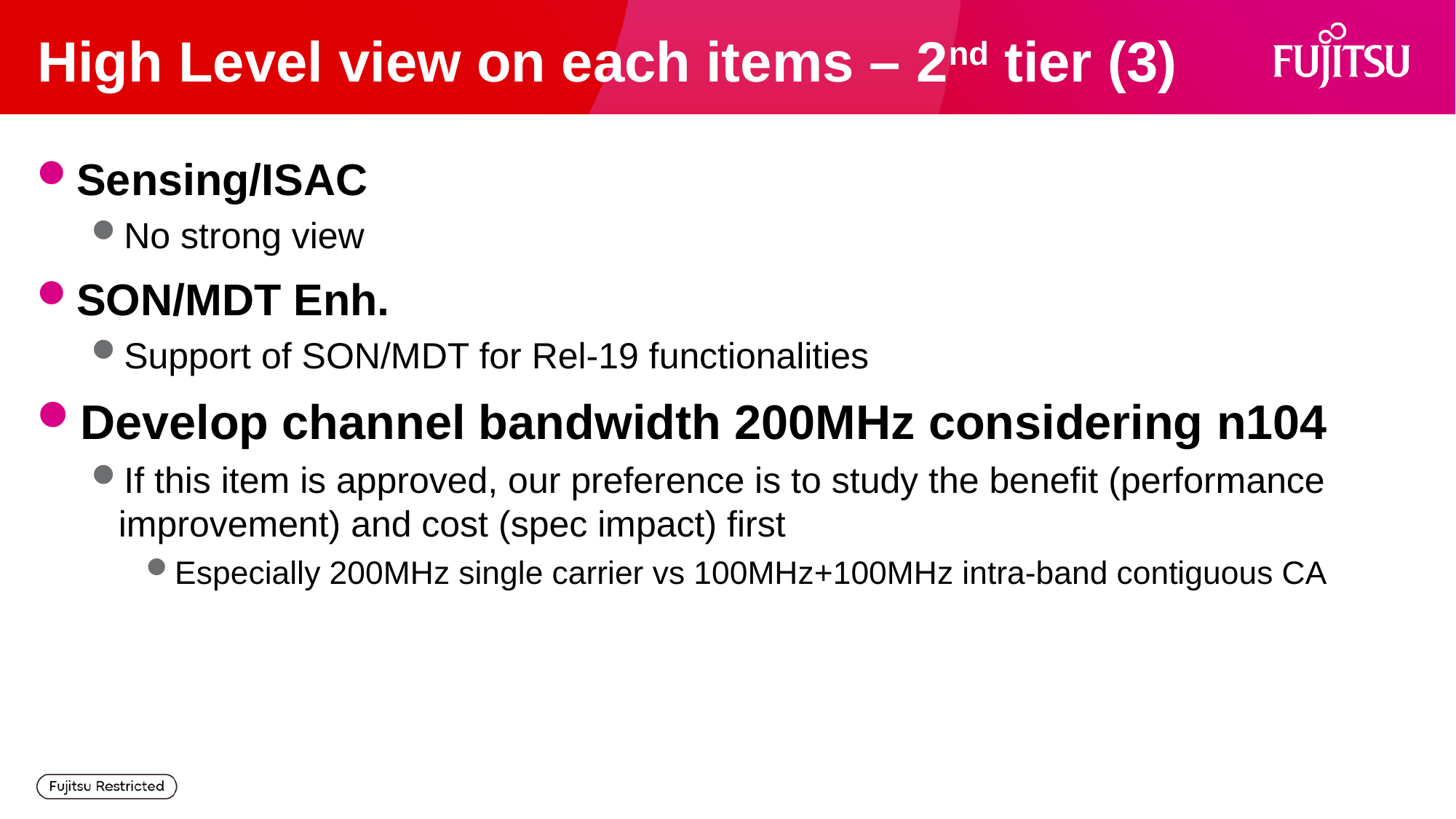

# High Level view on each items – 2nd tier (3)
Sensing/ISAC
No strong view
SON/MDT Enh.
Support of SON/MDT for Rel-19 functionalities
Develop channel bandwidth 200MHz considering n104
If this item is approved, our preference is to study the benefit (performance improvement) and cost (spec impact) first
Especially 200MHz single carrier vs 100MHz+100MHz intra-band contiguous CA